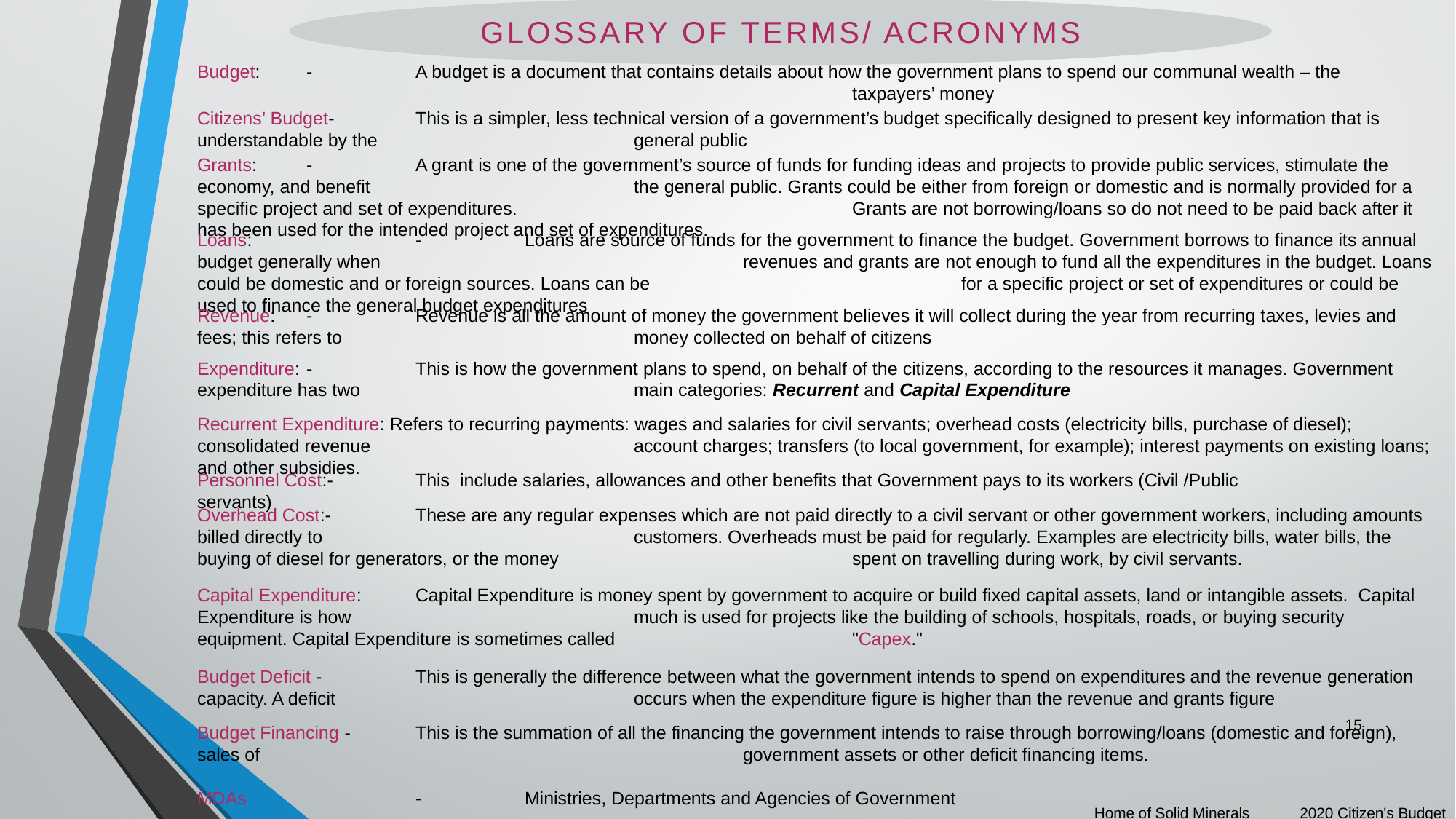

Glossary of terms/ Acronyms
Budget:	-	A budget is a document that contains details about how the government plans to spend our communal wealth – the 							taxpayers’ money
Citizens’ Budget-	This is a simpler, less technical version of a government’s budget specifically designed to present key information that is understandable by the 			general public
Grants: 	-	A grant is one of the government’s source of funds for funding ideas and projects to provide public services, stimulate the economy, and benefit 			the general public. Grants could be either from foreign or domestic and is normally provided for a specific project and set of expenditures. 				Grants are not borrowing/loans so do not need to be paid back after it has been used for the intended project and set of expenditures.
Loans:		-	Loans are source of funds for the government to finance the budget. Government borrows to finance its annual budget generally when 				revenues and grants are not enough to fund all the expenditures in the budget. Loans could be domestic and or foreign sources. Loans can be 			for a specific project or set of expenditures or could be used to finance the general budget expenditures
Revenue: 	-	Revenue is all the amount of money the government believes it will collect during the year from recurring taxes, levies and fees; this refers to 			money collected on behalf of citizens
Expenditure: 	-	This is how the government plans to spend, on behalf of the citizens, according to the resources it manages. Government expenditure has two 			main categories: Recurrent and Capital Expenditure
Recurrent Expenditure: Refers to recurring payments: wages and salaries for civil servants; overhead costs (electricity bills, purchase of diesel); consolidated revenue 			account charges; transfers (to local government, for example); interest payments on existing loans; and other subsidies.
Personnel Cost:-	This  include salaries, allowances and other benefits that Government pays to its workers (Civil /Public servants)
Overhead Cost:-	These are any regular expenses which are not paid directly to a civil servant or other government workers, including amounts billed directly to 			customers. Overheads must be paid for regularly. Examples are electricity bills, water bills, the buying of diesel for generators, or the money 			spent on travelling during work, by civil servants.
Capital Expenditure: 	Capital Expenditure is money spent by government to acquire or build fixed capital assets, land or intangible assets.  Capital Expenditure is how 			much is used for projects like the building of schools, hospitals, roads, or buying security equipment. Capital Expenditure is sometimes called 			"Capex."
Budget Deficit - 	This is generally the difference between what the government intends to spend on expenditures and the revenue generation capacity. A deficit 			occurs when the expenditure figure is higher than the revenue and grants figure
15
Budget Financing - 	This is the summation of all the financing the government intends to raise through borrowing/loans (domestic and foreign), sales of 					government assets or other deficit financing items.

MDAs		-	Ministries, Departments and Agencies of Government
Home of Solid Minerals            2020 Citizen's Budget